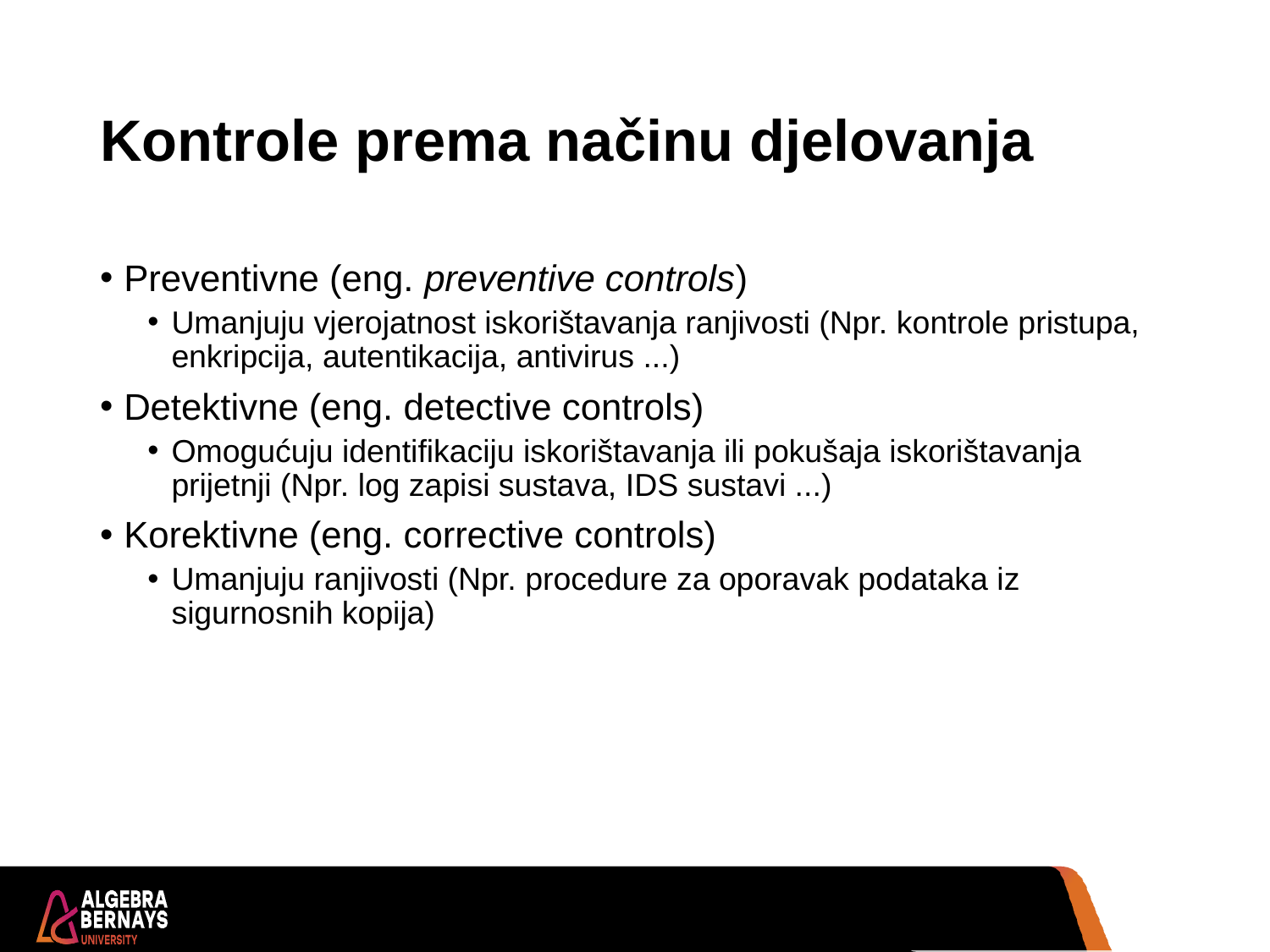

# Kontrole prema načinu djelovanja
Preventivne (eng. preventive controls)
Umanjuju vjerojatnost iskorištavanja ranjivosti (Npr. kontrole pristupa, enkripcija, autentikacija, antivirus ...)
Detektivne (eng. detective controls)
Omogućuju identifikaciju iskorištavanja ili pokušaja iskorištavanja prijetnji (Npr. log zapisi sustava, IDS sustavi ...)
Korektivne (eng. corrective controls)
Umanjuju ranjivosti (Npr. procedure za oporavak podataka iz sigurnosnih kopija)